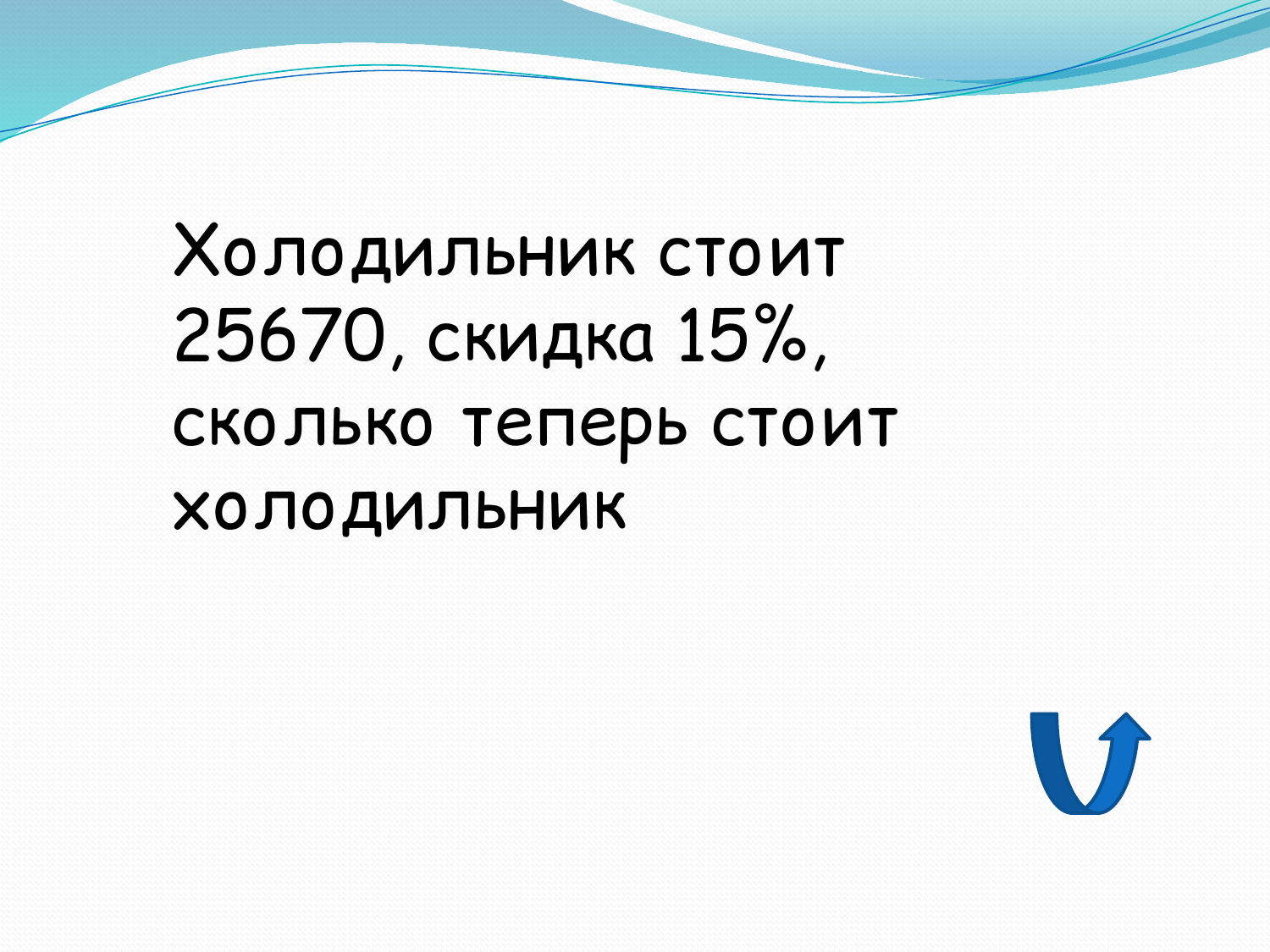

Холодильник стоит 25670, скидка 15%, сколько теперь стоит холодильник